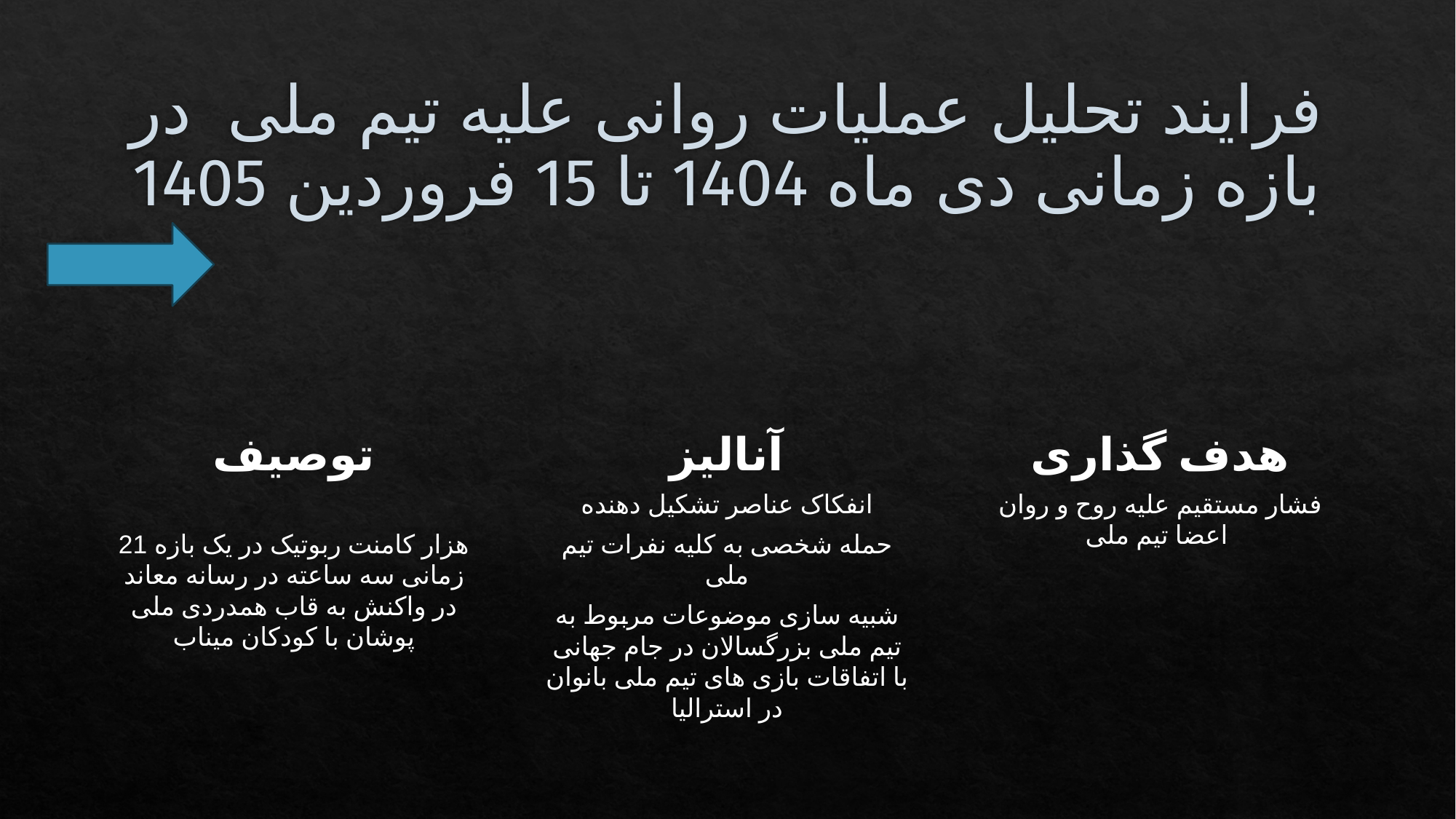

# فرایند تحلیل عملیات روانی علیه تیم ملی  در بازه زمانی دی ماه 1404 تا 15 فروردین 1405

توصیف

21 هزار کامنت ربوتیک در یک بازه زمانی سه ساعته در رسانه معاند در واکنش به قاب همدردی ملی پوشان با کودکان میناب
آنالیز
انفکاک عناصر تشکیل دهنده
حمله شخصی به کلیه نفرات تیم ملی
شبیه سازی موضوعات مربوط به تیم ملی بزرگسالان در جام جهانی با اتفاقات بازی های تیم ملی بانوان در استرالیا
هدف گذاری
فشار مستقیم علیه روح و روان اعضا تیم ملی